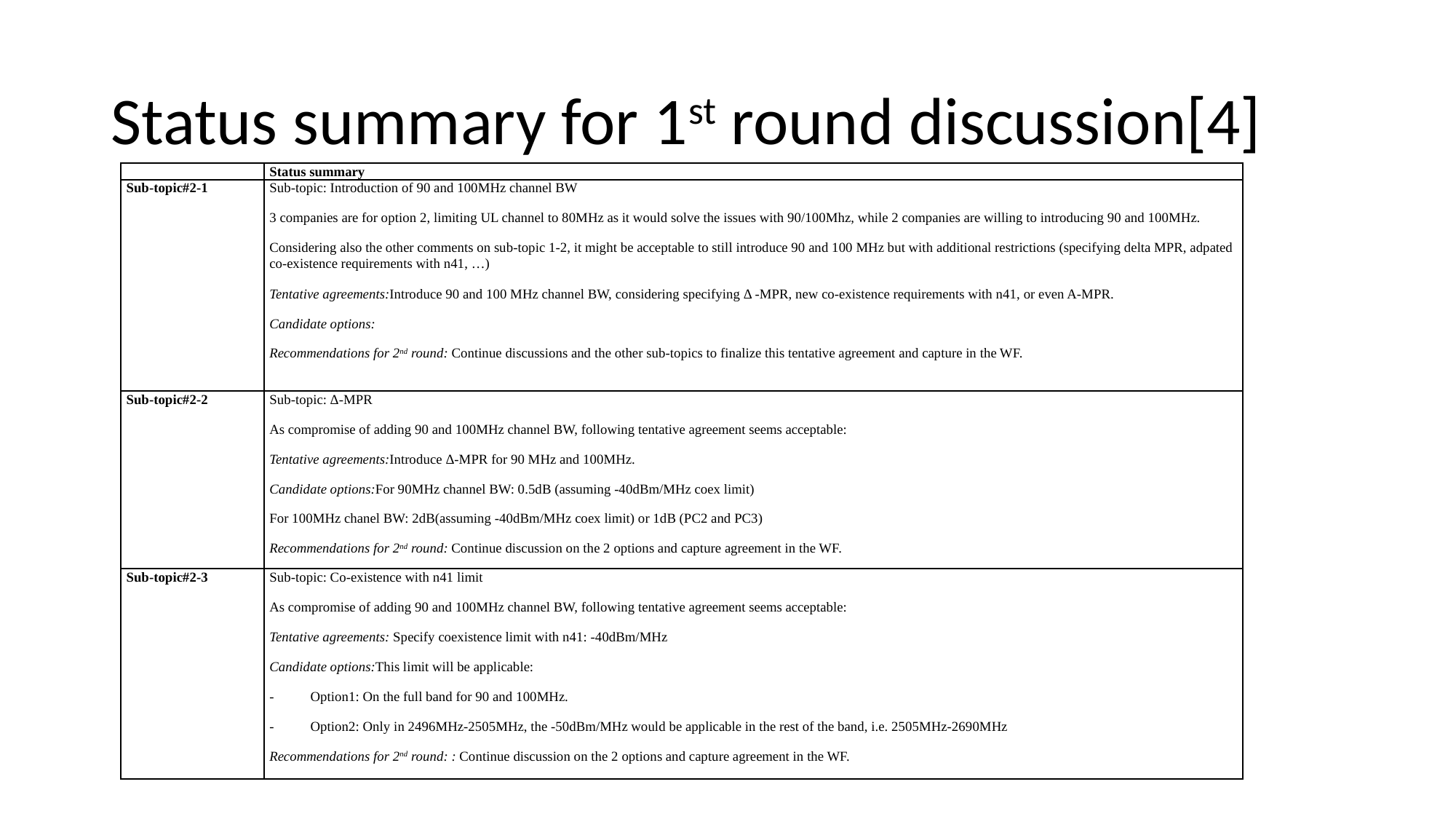

# Status summary for 1st round discussion[4]
|  | Status summary |
| --- | --- |
| Sub-topic#2-1 | Sub-topic: Introduction of 90 and 100MHz channel BW 3 companies are for option 2, limiting UL channel to 80MHz as it would solve the issues with 90/100Mhz, while 2 companies are willing to introducing 90 and 100MHz. Considering also the other comments on sub-topic 1-2, it might be acceptable to still introduce 90 and 100 MHz but with additional restrictions (specifying delta MPR, adpated co-existence requirements with n41, …) Tentative agreements:Introduce 90 and 100 MHz channel BW, considering specifying Δ -MPR, new co-existence requirements with n41, or even A-MPR. Candidate options: Recommendations for 2nd round: Continue discussions and the other sub-topics to finalize this tentative agreement and capture in the WF. |
| Sub-topic#2-2 | Sub-topic: Δ-MPR As compromise of adding 90 and 100MHz channel BW, following tentative agreement seems acceptable: Tentative agreements:Introduce Δ-MPR for 90 MHz and 100MHz. Candidate options:For 90MHz channel BW: 0.5dB (assuming -40dBm/MHz coex limit) For 100MHz chanel BW: 2dB(assuming -40dBm/MHz coex limit) or 1dB (PC2 and PC3) Recommendations for 2nd round: Continue discussion on the 2 options and capture agreement in the WF. |
| Sub-topic#2-3 | Sub-topic: Co-existence with n41 limit As compromise of adding 90 and 100MHz channel BW, following tentative agreement seems acceptable: Tentative agreements: Specify coexistence limit with n41: -40dBm/MHz Candidate options:This limit will be applicable: Option1: On the full band for 90 and 100MHz. Option2: Only in 2496MHz-2505MHz, the -50dBm/MHz would be applicable in the rest of the band, i.e. 2505MHz-2690MHz Recommendations for 2nd round: : Continue discussion on the 2 options and capture agreement in the WF. |